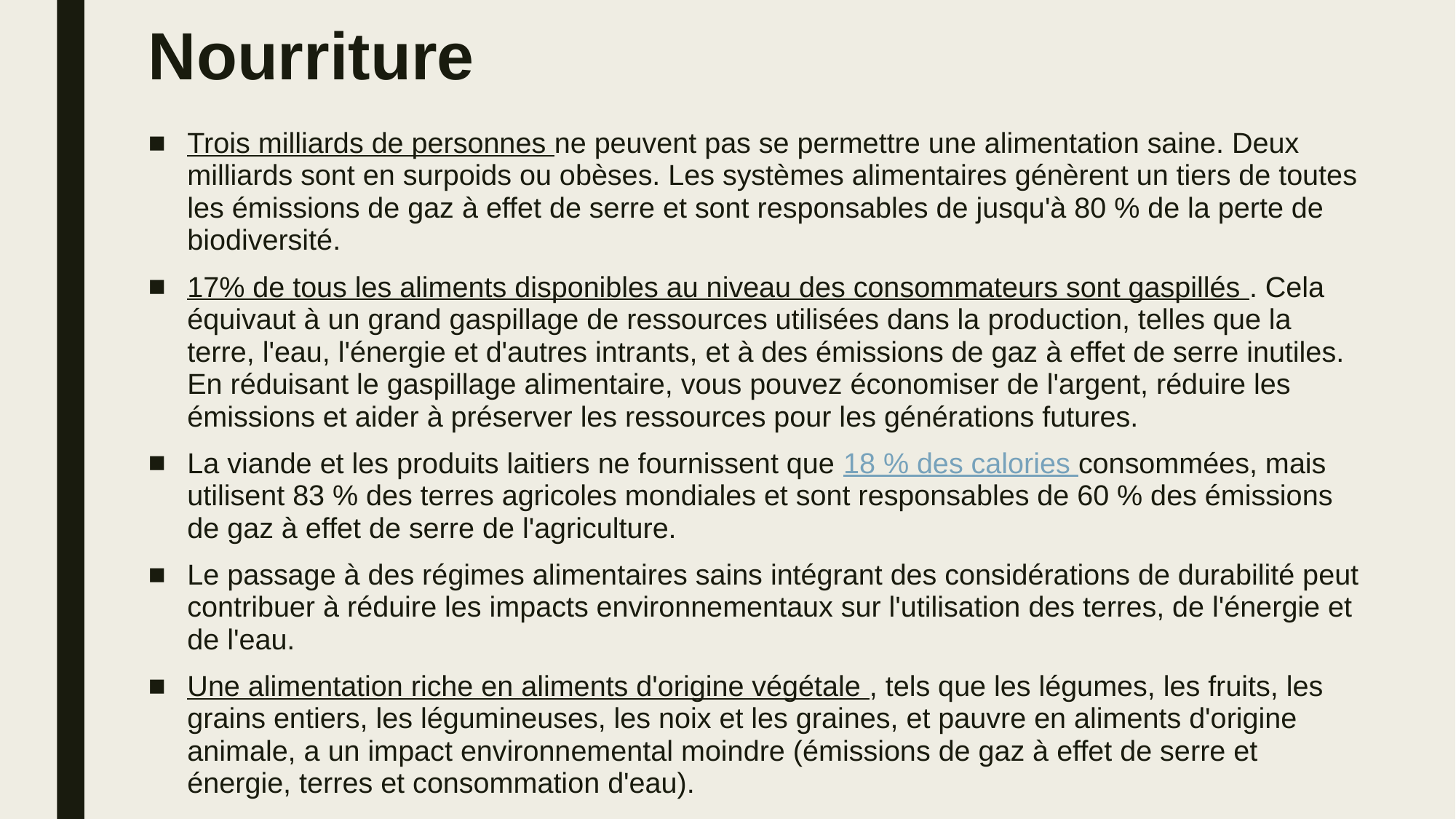

# Nourriture
Trois milliards de personnes ne peuvent pas se permettre une alimentation saine. Deux milliards sont en surpoids ou obèses. Les systèmes alimentaires génèrent un tiers de toutes les émissions de gaz à effet de serre et sont responsables de jusqu'à 80 % de la perte de biodiversité.
17% de tous les aliments disponibles au niveau des consommateurs sont gaspillés . Cela équivaut à un grand gaspillage de ressources utilisées dans la production, telles que la terre, l'eau, l'énergie et d'autres intrants, et à des émissions de gaz à effet de serre inutiles. En réduisant le gaspillage alimentaire, vous pouvez économiser de l'argent, réduire les émissions et aider à préserver les ressources pour les générations futures.
La viande et les produits laitiers ne fournissent que 18 % des calories consommées, mais utilisent 83 % des terres agricoles mondiales et sont responsables de 60 % des émissions de gaz à effet de serre de l'agriculture.
Le passage à des régimes alimentaires sains intégrant des considérations de durabilité peut contribuer à réduire les impacts environnementaux sur l'utilisation des terres, de l'énergie et de l'eau.
Une alimentation riche en aliments d'origine végétale , tels que les légumes, les fruits, les grains entiers, les légumineuses, les noix et les graines, et pauvre en aliments d'origine animale, a un impact environnemental moindre (émissions de gaz à effet de serre et énergie, terres et consommation d'eau).